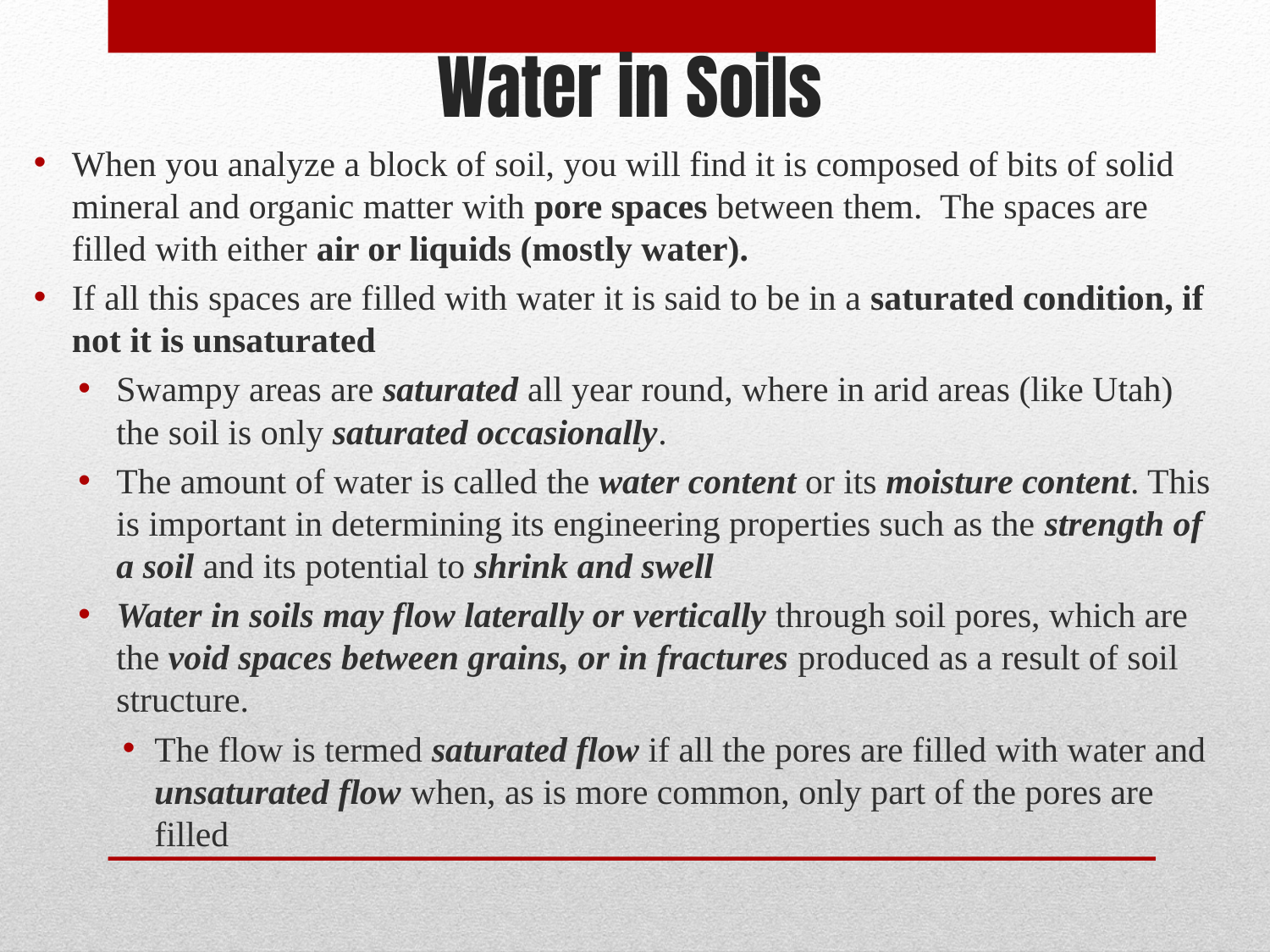

Water in Soils
When you analyze a block of soil, you will find it is composed of bits of solid mineral and organic matter with pore spaces between them.  The spaces are filled with either air or liquids (mostly water).
If all this spaces are filled with water it is said to be in a saturated condition, if not it is unsaturated
Swampy areas are saturated all year round, where in arid areas (like Utah) the soil is only saturated occasionally.
The amount of water is called the water content or its moisture content. This is important in determining its engineering properties such as the strength of a soil and its potential to shrink and swell
Water in soils may flow laterally or vertically through soil pores, which are the void spaces between grains, or in fractures produced as a result of soil structure.
The flow is termed saturated flow if all the pores are filled with water and unsaturated flow when, as is more common, only part of the pores are filled